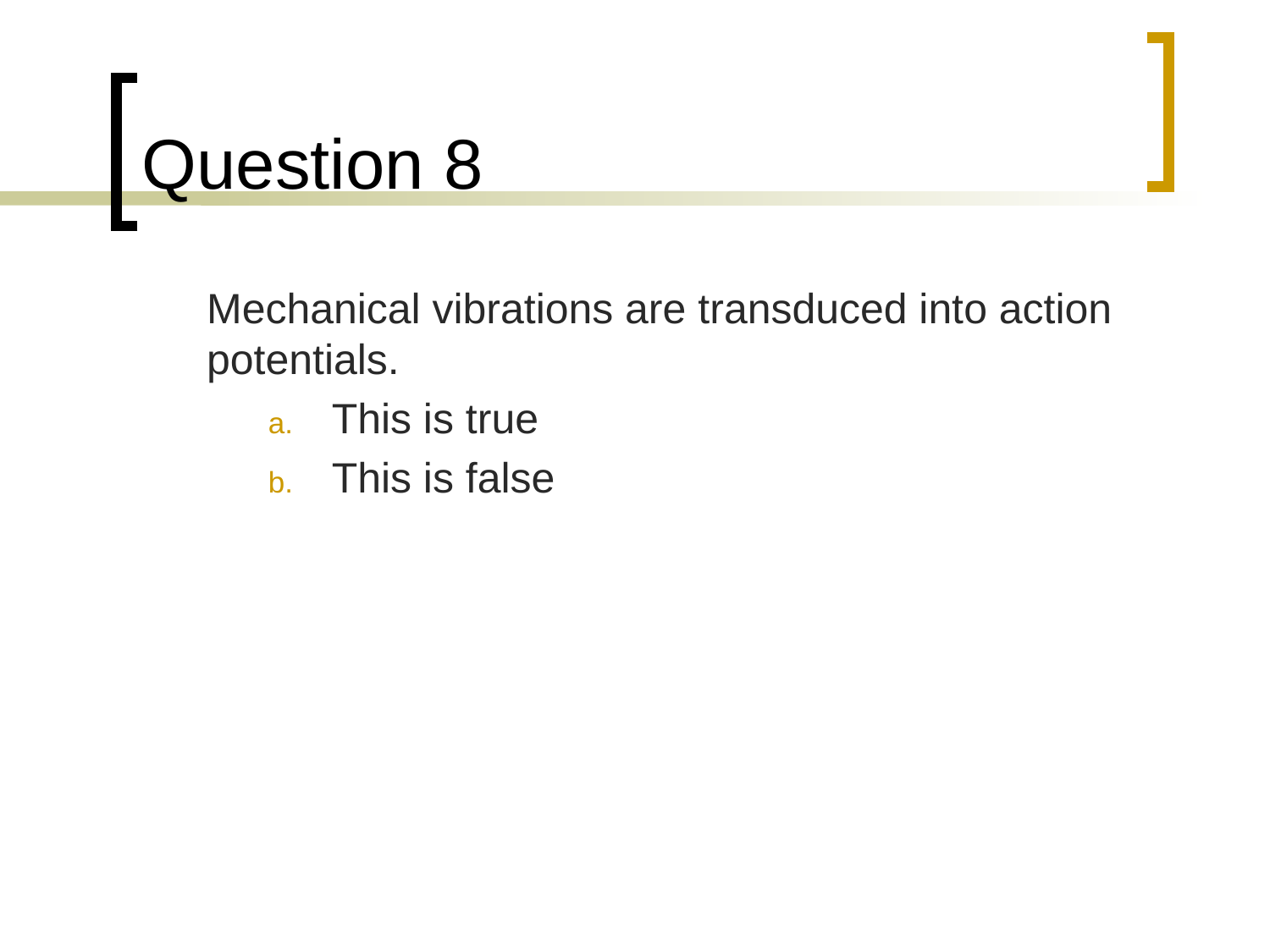

# Question 8
	Mechanical vibrations are transduced into action potentials.
This is true
This is false